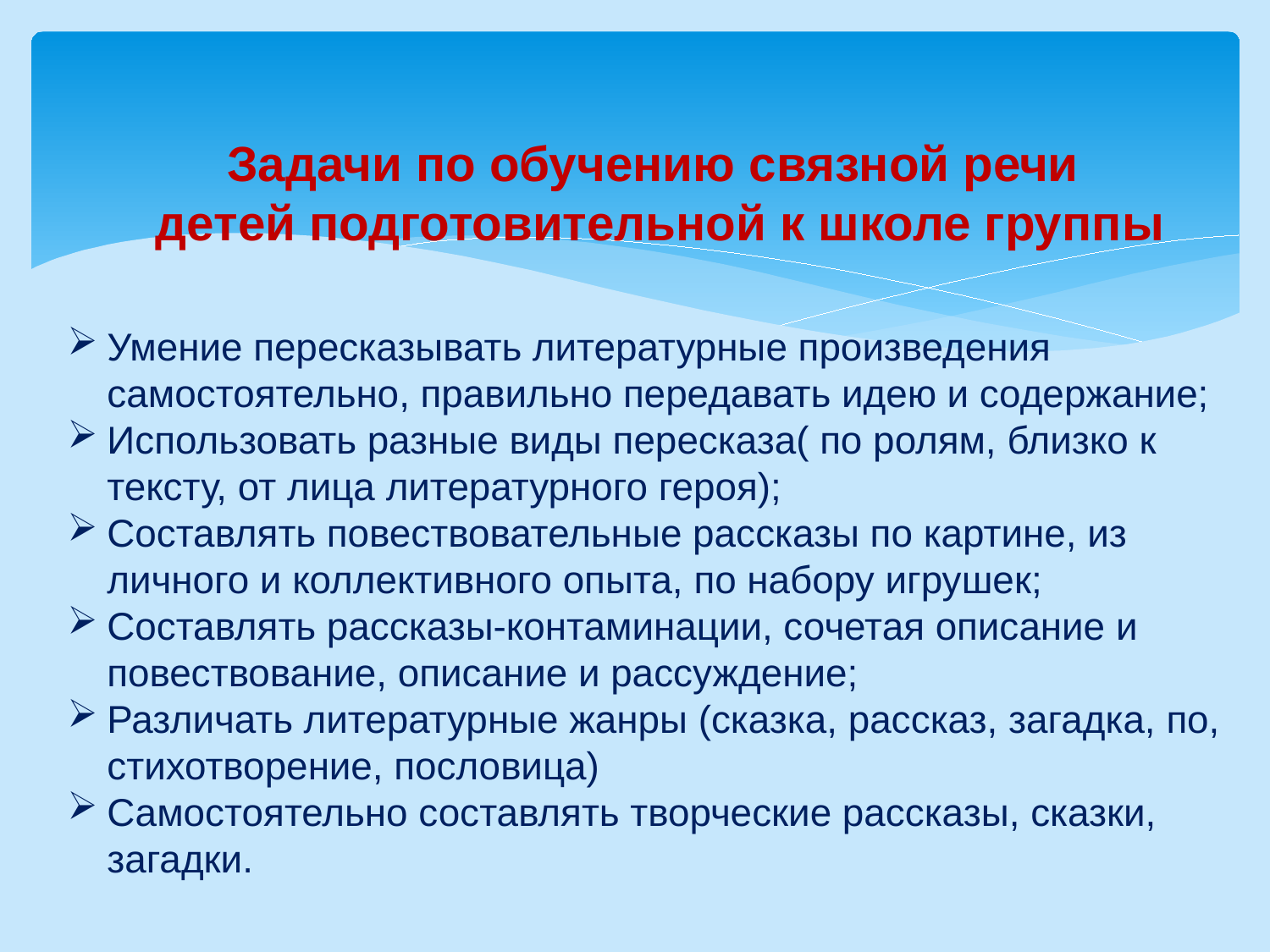

Задачи по обучению связной речи
детей подготовительной к школе группы
Умение пересказывать литературные произведения самостоятельно, правильно передавать идею и содержание;
Использовать разные виды пересказа( по ролям, близко к тексту, от лица литературного героя);
Составлять повествовательные рассказы по картине, из личного и коллективного опыта, по набору игрушек;
Составлять рассказы-контаминации, сочетая описание и повествование, описание и рассуждение;
Различать литературные жанры (сказка, рассказ, загадка, по, стихотворение, пословица)
Самостоятельно составлять творческие рассказы, сказки, загадки.